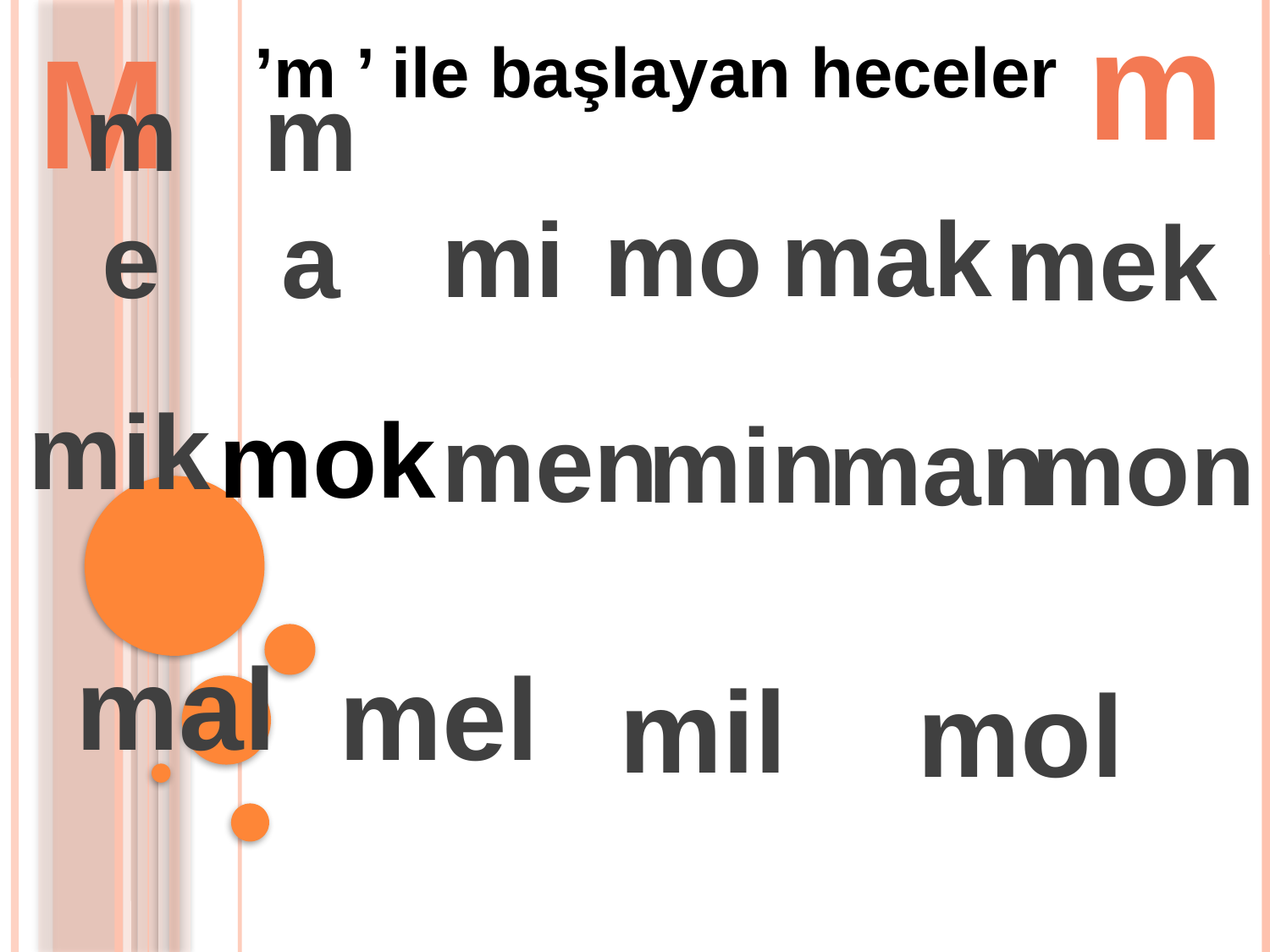

M
’m ’ ile başlayan heceler
m
mak
mek
mi
me
ma
mo
mik
mok
men
min
man
mon
mal
mil
mol
mel